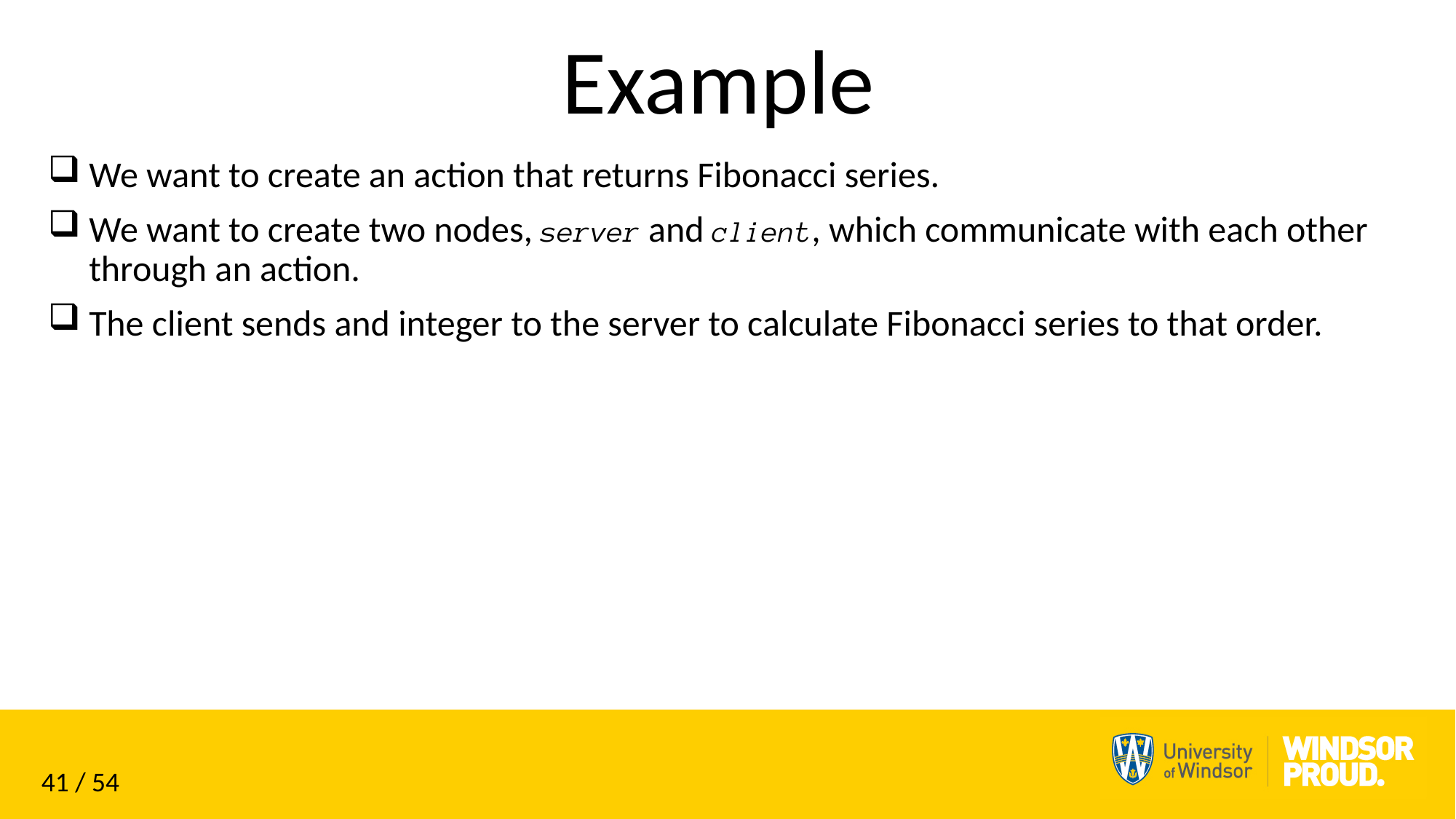

# Example
We want to create an action that returns Fibonacci series.
We want to create two nodes, server and client, which communicate with each other through an action.
The client sends and integer to the server to calculate Fibonacci series to that order.

41